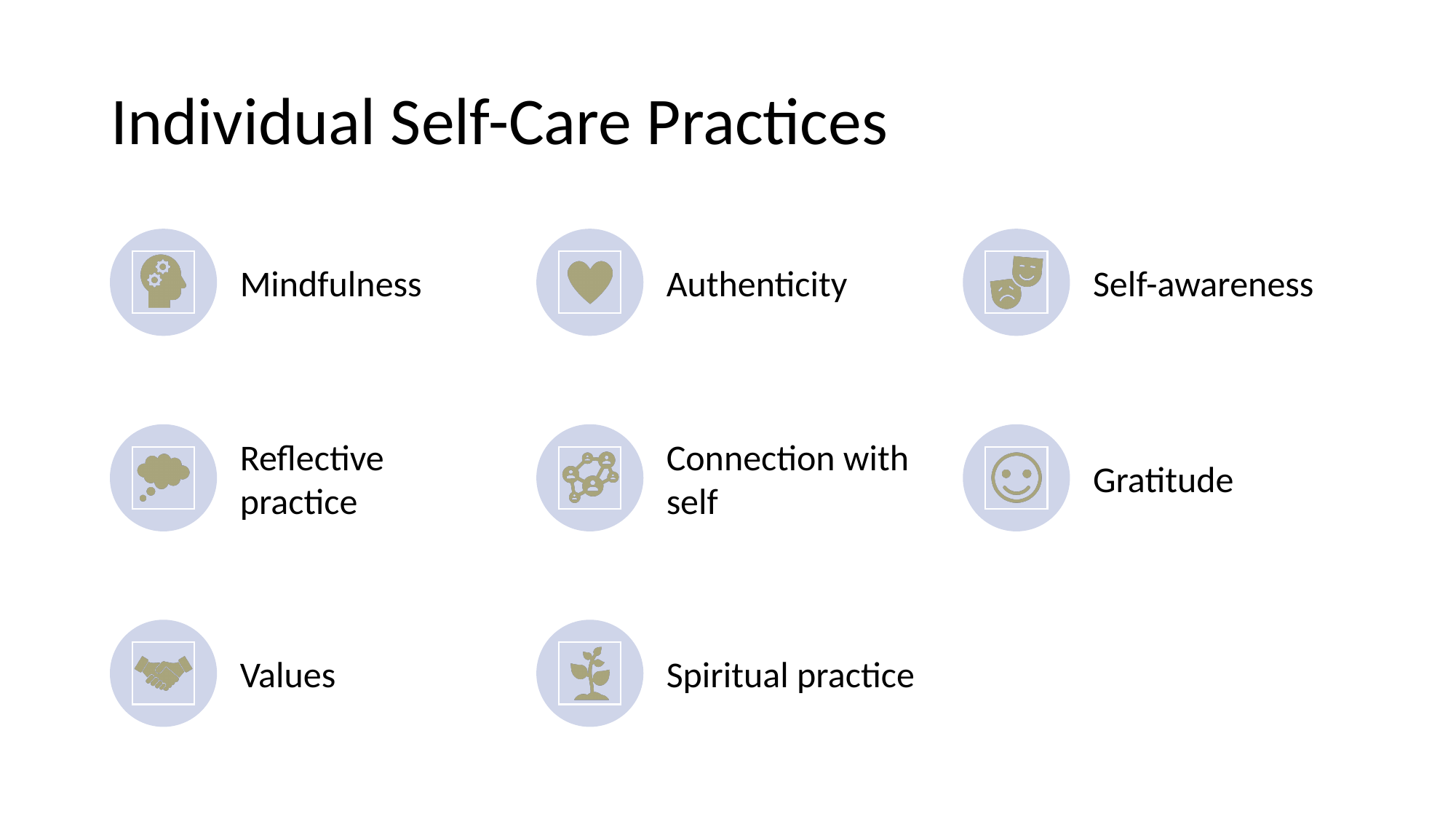

# Individual Self-Care Practices
Mindfulness
Authenticity
Self-awareness
Reflective practice
Connection with self
Gratitude
Values
Spiritual practice